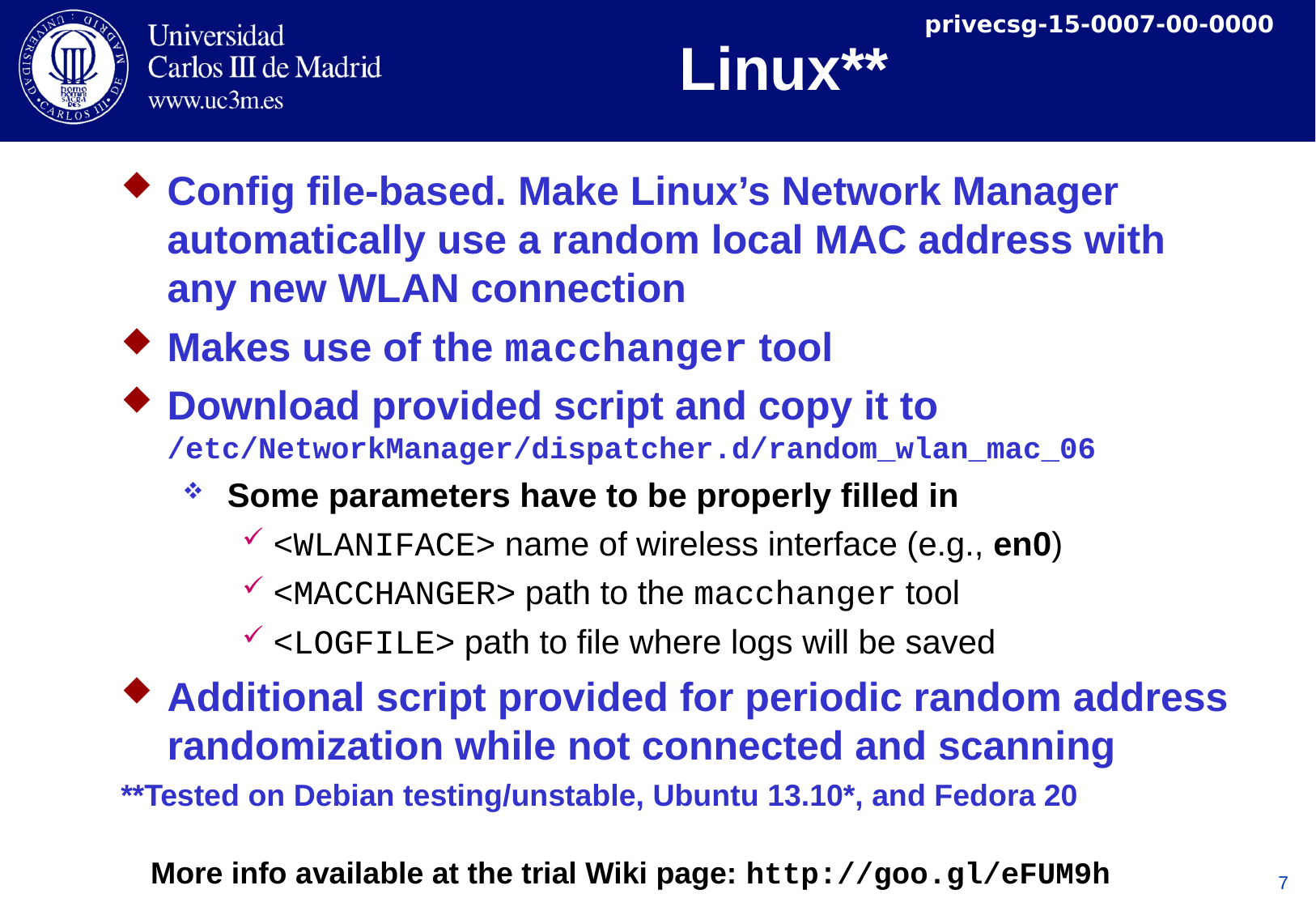

# Linux**
Config file-based. Make Linux’s Network Manager automatically use a random local MAC address with any new WLAN connection
Makes use of the macchanger tool
Download provided script and copy it to /etc/NetworkManager/dispatcher.d/random_wlan_mac_06
Some parameters have to be properly filled in
<WLANIFACE> name of wireless interface (e.g., en0)
<MACCHANGER> path to the macchanger tool
<LOGFILE> path to file where logs will be saved
Additional script provided for periodic random address randomization while not connected and scanning
**Tested on Debian testing/unstable, Ubuntu 13.10*, and Fedora 20
More info available at the trial Wiki page: http://goo.gl/eFUM9h